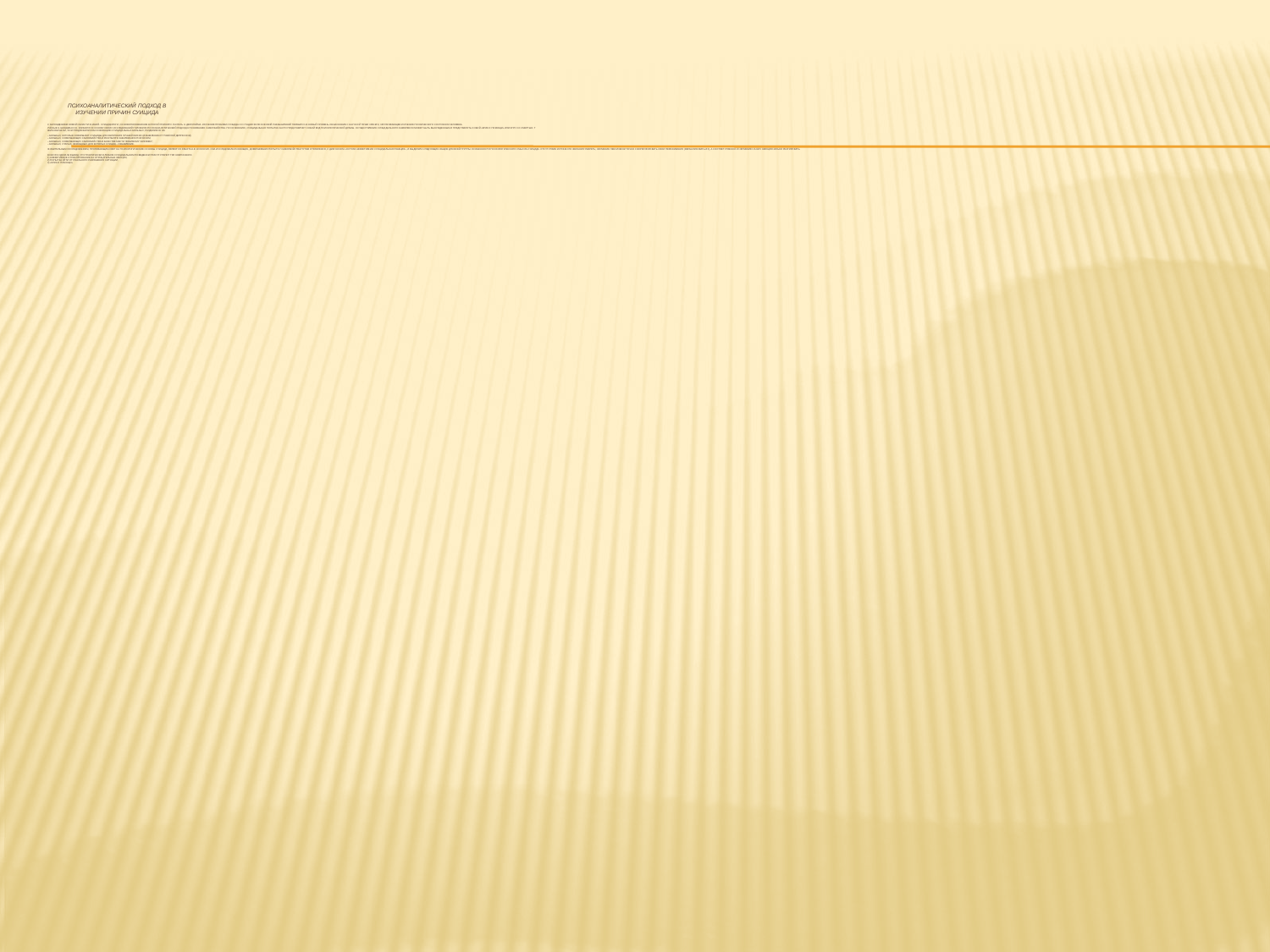

# Психоаналитический подход в  изучении причин суицида С зарождением новой области знаний- суицидологи, основоположником которой принято считать Э. Дюркгейма. изучение проблем суицида со стадии философский размышлений перешло на новый уровень-объяснение с научной точки зрения, затрагивающее изучение психического состояния человека. Учёные Э. Шнедман и Н. Фарбероу в основу своих исследований положили психоаналитический подход к пониманию самоубийства. По их мнению, суицидальная попытка часто представляет собой вид психологической драмы. Осуществление суицидального намерения может быть вынужденным и представлять собой «крик о помощи» или игру со смертью. Т аким образом, они предложили классификацию суицидальных больных, разделив их на: ‒ больных, которые совершают суициды для обретения лучшей жизни (избавление от тяжёлой депрессии); ‒ больных, совершающих самоубийства в результате заболевания психозом; ‒ больных, совершающих самоубийства в качестве мести любимому человеку; ‒ больных, старых, немощных, для которых суицид – избавление. Значительным исследованием, проливающим свет на психологические основы суицида, является работа Н.В. Конончук. Она исследовала 85 женщин, довершивших попытку самоубийства путем отравления, с диагнозом «острая аффективная суицидальная реакция», и выделила следующие общие для всей группы особенности психологического смысла суицида: отсутствие истинного желания умереть; неумение лексически точно сформулировать свои переживания (вербализовать их), а соответственно и неумение на них эмоционально реагировать. Коночук сделала вывод, что практически в любом суицидальном поведении присутствуют три компонента: 1) аффективное отреагирование на отрицательные эмоции, 2) попытка уйти от реального разрешения ситуации, 3) «крик о помощи»